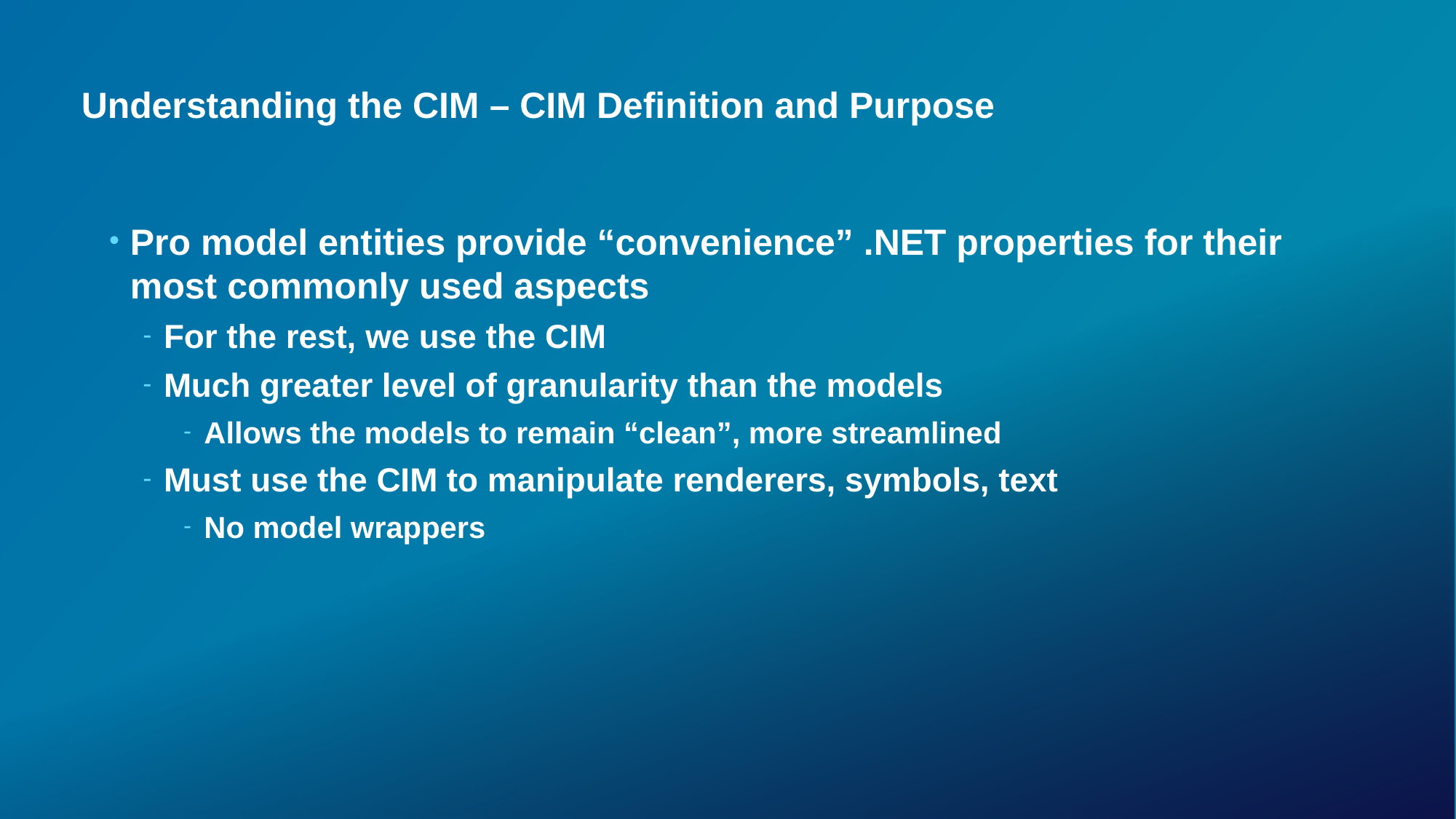

# Understanding the CIM – CIM Definition and Purpose

Pro model entities provide “convenience” .NET properties for their most commonly used aspects
For the rest, we use the CIM
Much greater level of granularity than the models
Allows the models to remain “clean”, more streamlined
Must use the CIM to manipulate renderers, symbols, text
No model wrappers